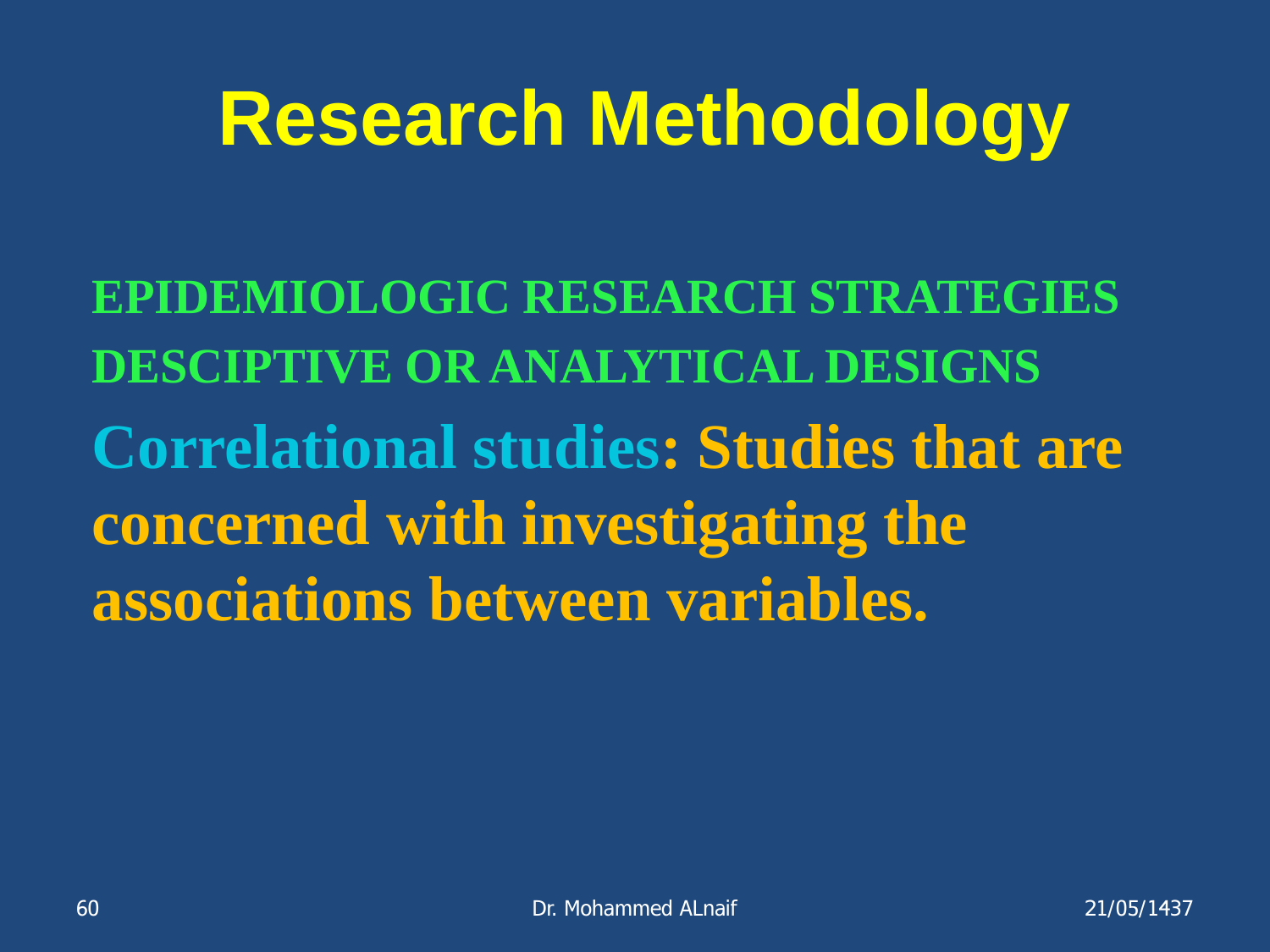

# Research Methodology
EPIDEMIOLOGIC RESEARCH STRATEGIES
DESCIPTIVE OR ANALYTICAL DESIGNS
Correlational studies: Studies that are concerned with investigating the associations between variables.
60
Dr. Mohammed ALnaif
21/05/1437